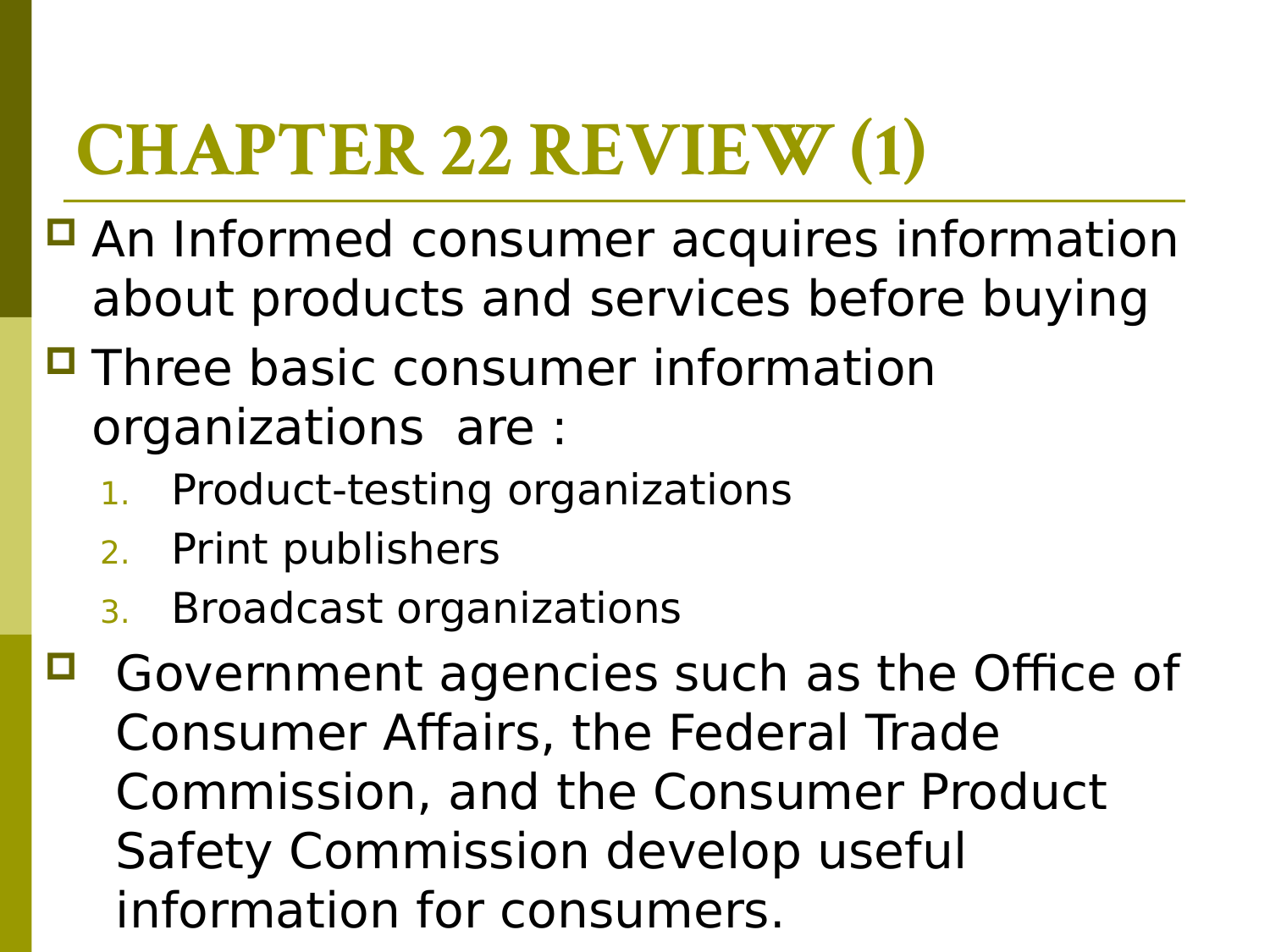

# CHAPTER 22 REVIEW (1)
An Informed consumer acquires information about products and services before buying
Three basic consumer information organizations  are :
Product-testing organizations
Print publishers
Broadcast organizations
Government agencies such as the Office of Consumer Affairs, the Federal Trade Commission, and the Consumer Product Safety Commission develop useful information for consumers.